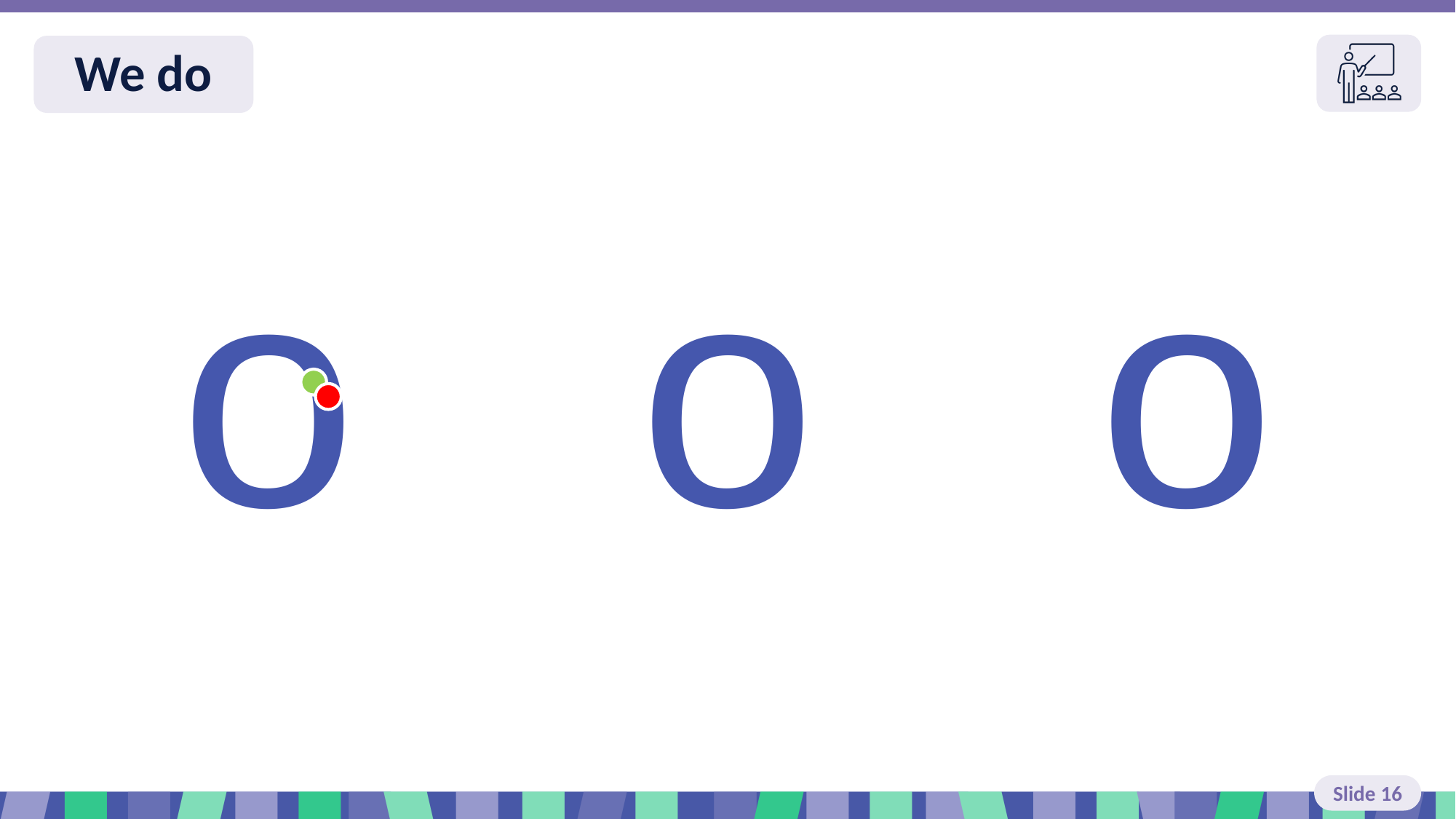

Slide 16 We do
o
o
o